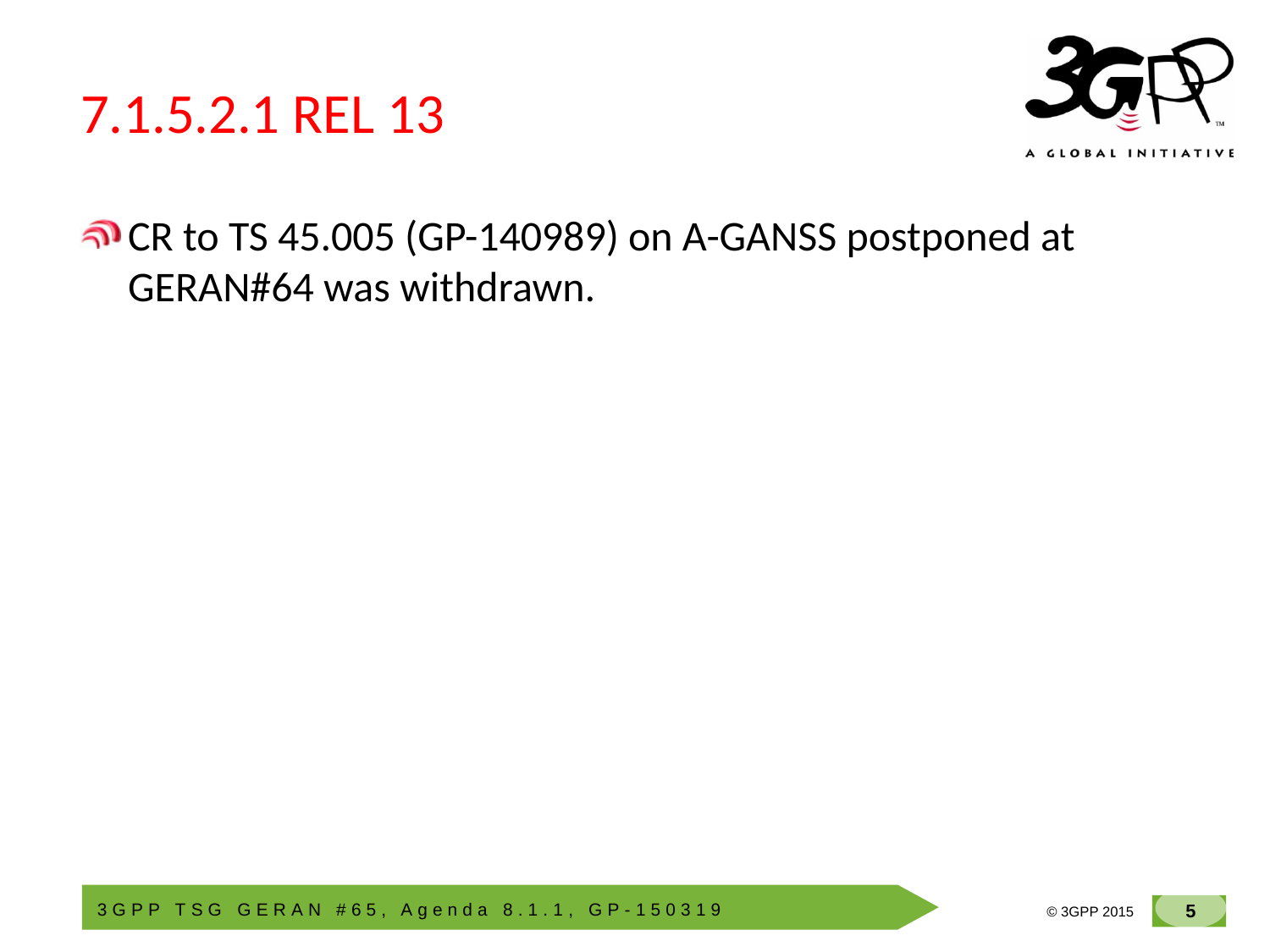

# 7.1.5.2.1 REL 13
CR to TS 45.005 (GP-140989) on A-GANSS postponed at GERAN#64 was withdrawn.